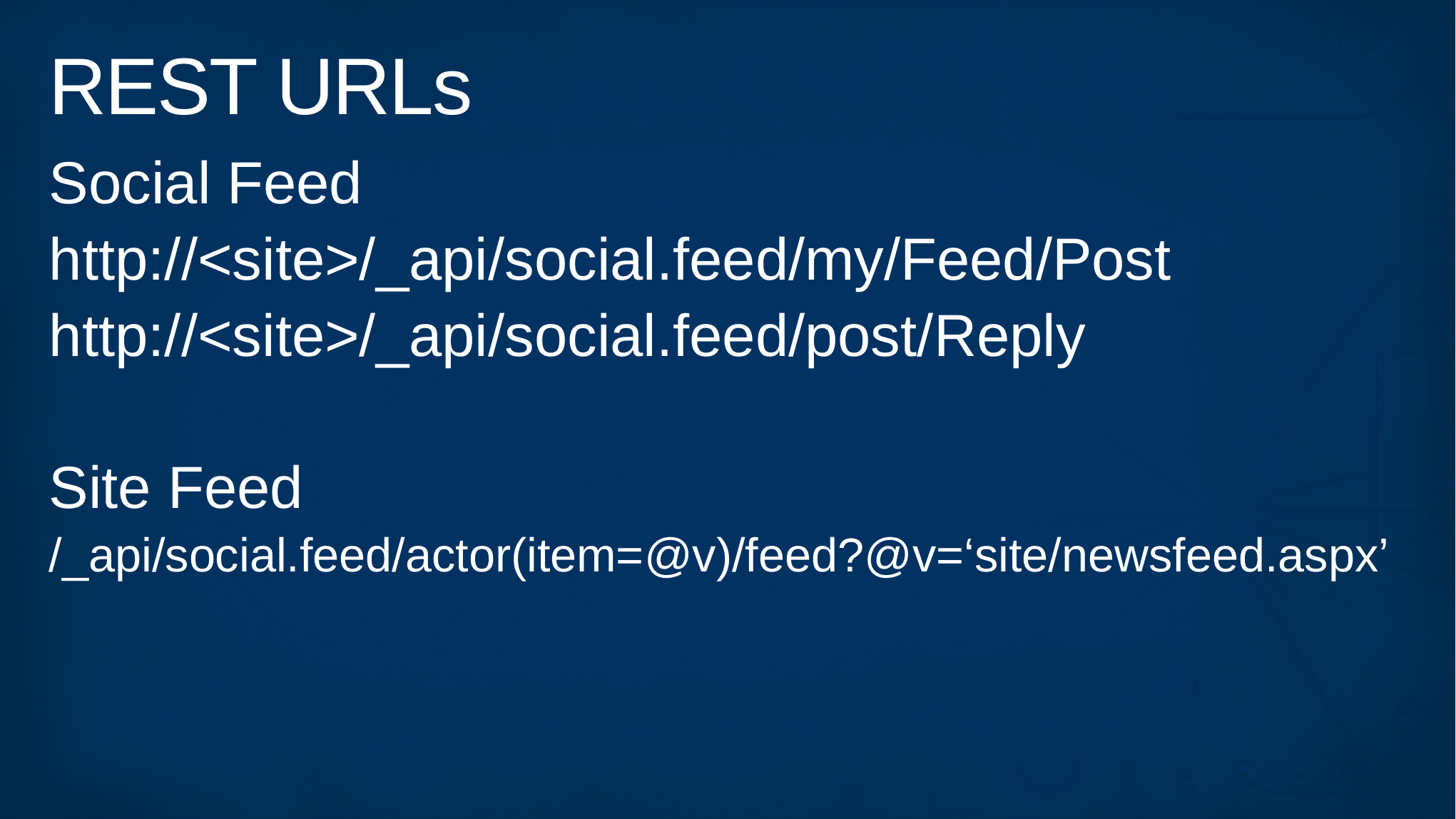

# REST URLs
Social Feed
http://<site>/_api/social.feed/my/Feed/Post
http://<site>/_api/social.feed/post/Reply

Site Feed
/_api/social.feed/actor(item=@v)/feed?@v=‘site/newsfeed.aspx’